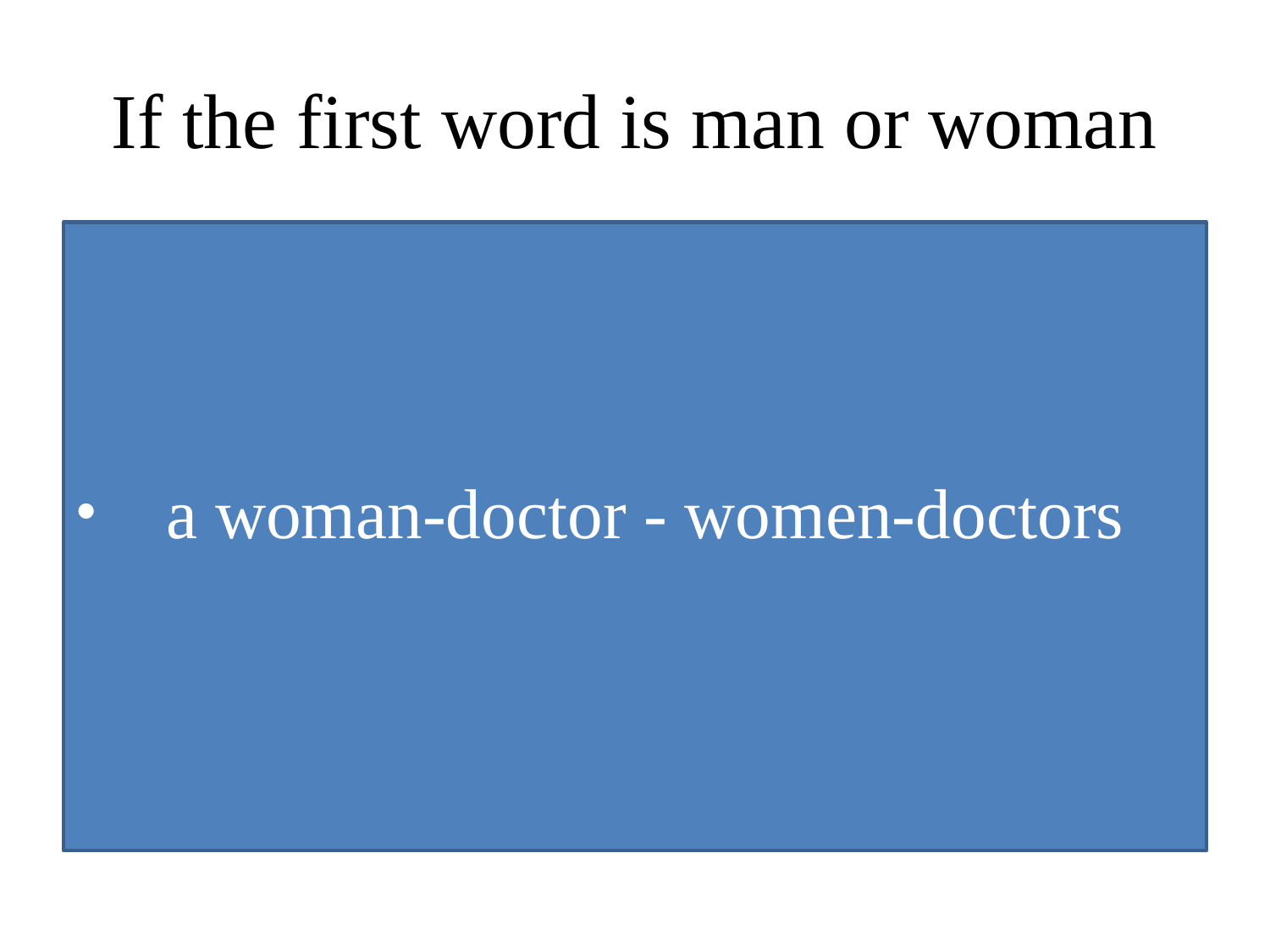

# If the first word is man or woman

   a woman-doctor - women-doctors